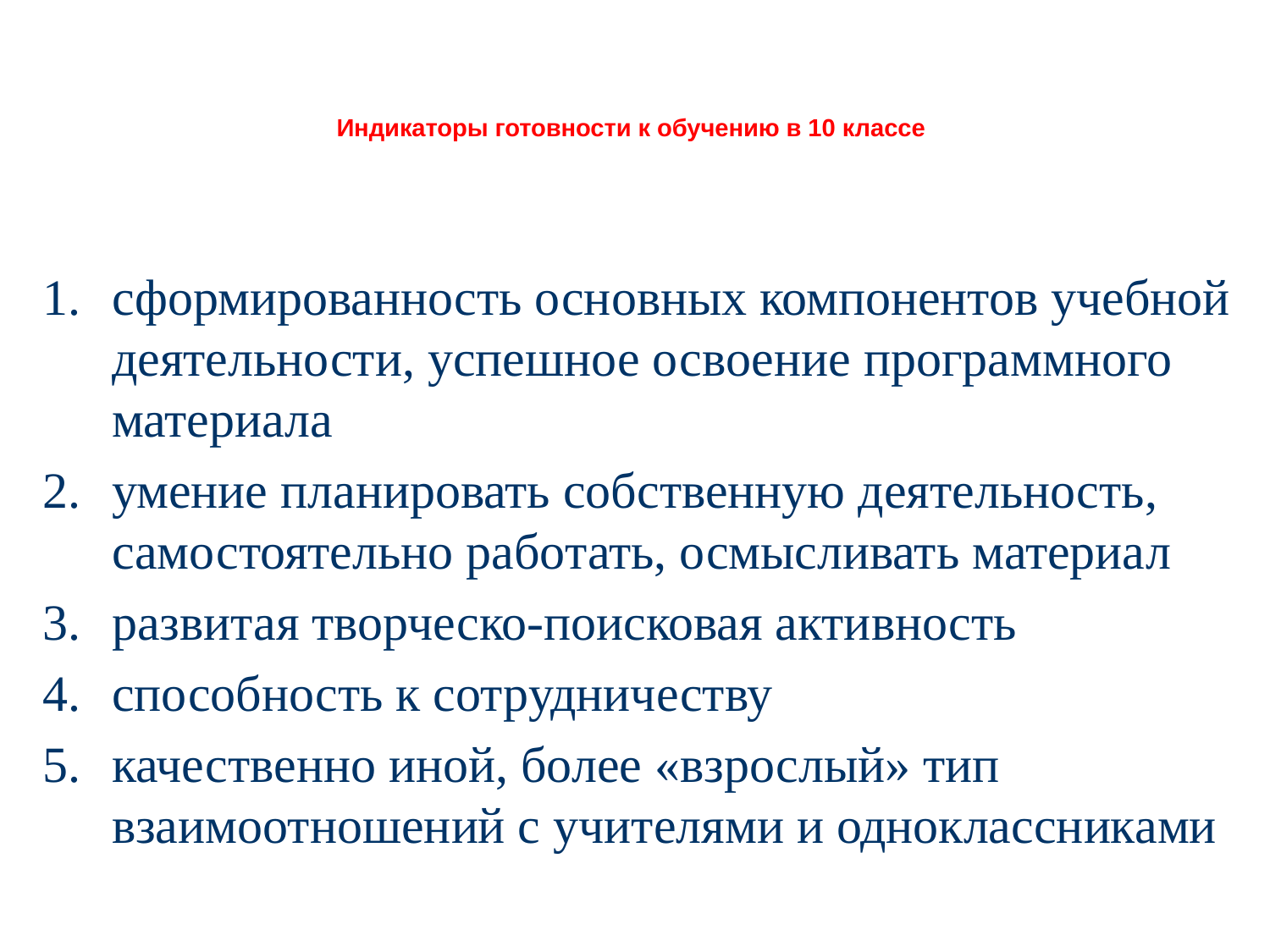

# Индикаторы готовности к обучению в 10 классе
сформированность основных компонентов учебной деятельности, успешное освоение программного материала
умение планировать собственную деятельность, самостоятельно работать, осмысливать материал
развитая творческо-поисковая активность
способность к сотрудничеству
качественно иной, более «взрослый» тип взаимоотношений с учителями и одноклассниками